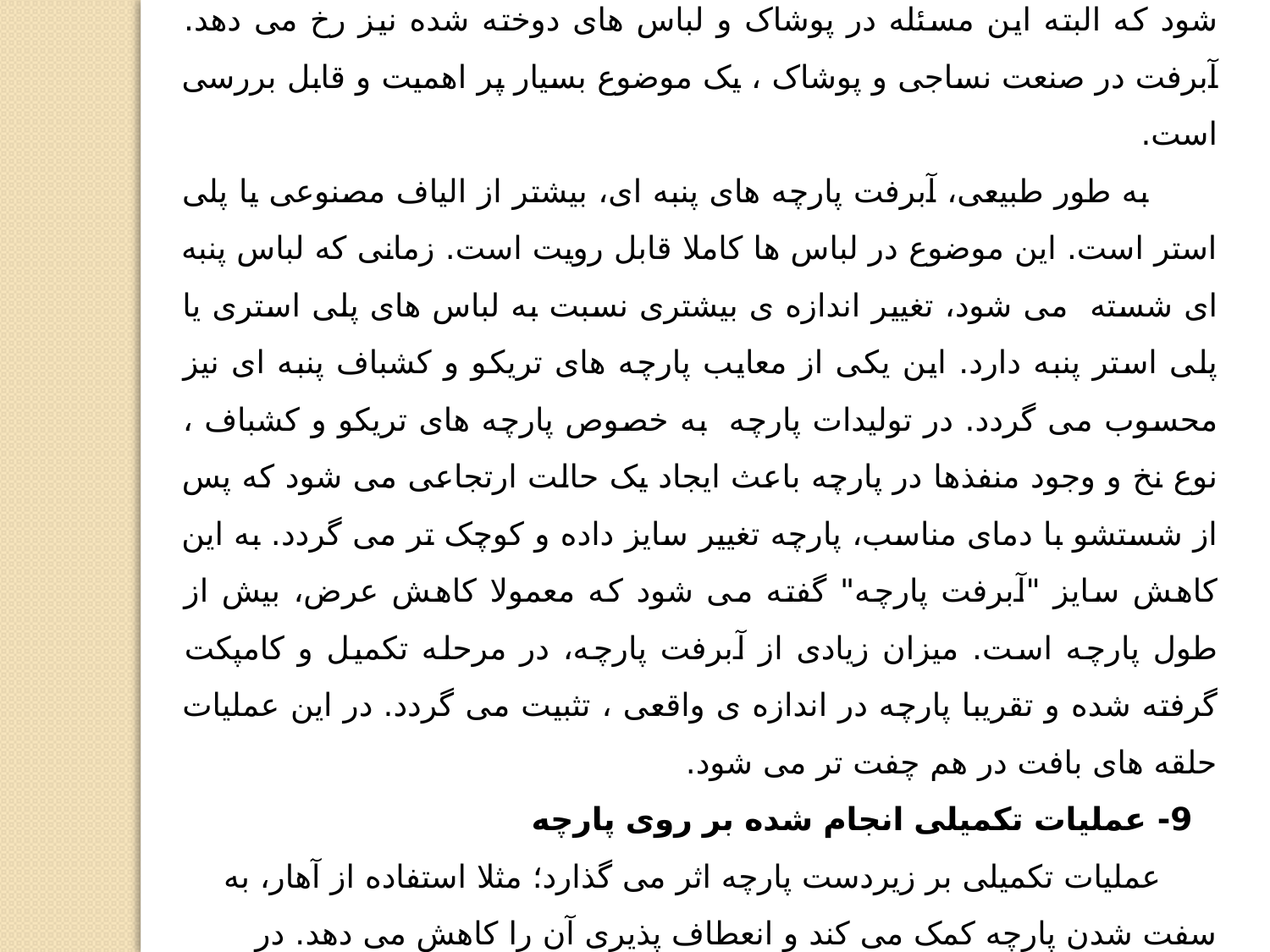

8- آبرفت پارچه
   آبرفت پارچه به میزان تغییر اندازه ی آن، پس از شست و شو گفته می شود که البته این مسئله در پوشاک و لباس های دوخته شده نیز رخ می دهد. آبرفت در صنعت نساجی و پوشاک ، یک موضوع بسیار پر اهمیت و قابل بررسی است.
    به طور طبیعی، آبرفت پارچه های پنبه ای، بیشتر از الیاف مصنوعی یا پلی استر است. این موضوع در لباس ها کاملا قابل رویت است. زمانی که لباس پنبه ای شسته  می شود، تغییر اندازه ی بیشتری نسبت به لباس های پلی استری یا پلی استر پنبه دارد. این یکی از معایب پارچه های تریکو و کشباف پنبه ای نیز محسوب می گردد. در تولیدات پارچه  به خصوص پارچه های تریکو و کشباف ، نوع نخ و وجود منفذها در پارچه باعث ایجاد یک حالت ارتجاعی می شود که پس از شستشو با دمای مناسب، پارچه تغییر سایز داده و کوچک تر می گردد. به این کاهش سایز "آبرفت پارچه" گفته می شود که معمولا کاهش عرض، بیش از طول پارچه است. میزان زیادی از آبرفت پارچه، در مرحله تکمیل و کامپکت گرفته شده و تقریبا پارچه در اندازه ی واقعی ، تثبیت می گردد. در این عملیات حلقه های بافت در هم چفت تر می شود.
9- عملیات تکمیلی انجام شده بر روی پارچه
   عملیات تکمیلی بر زیردست پارچه اثر می گذارد؛ مثلا استفاده از آهار، به سفت شدن پارچه کمک می کند و انعطاف پذیری آن را کاهش می دهد. در حالی که استفاده از مواد نرم کننده، موجب افزایش انعطاف پذیری و نرمی پارچه می گردد.